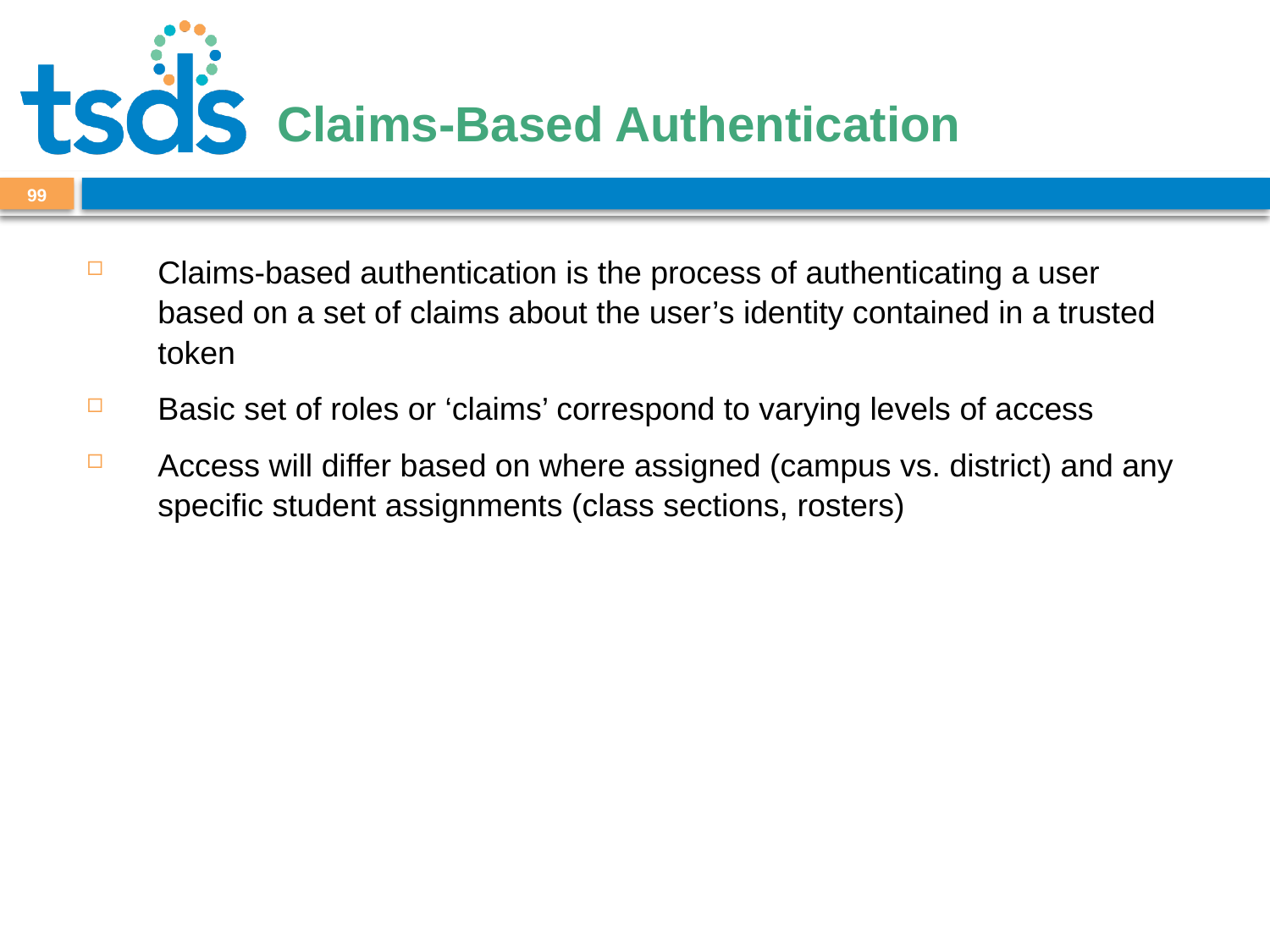

# Claims-Based Authentication
99
Claims-based authentication is the process of authenticating a user based on a set of claims about the user’s identity contained in a trusted token
Basic set of roles or ‘claims’ correspond to varying levels of access
Access will differ based on where assigned (campus vs. district) and any specific student assignments (class sections, rosters)